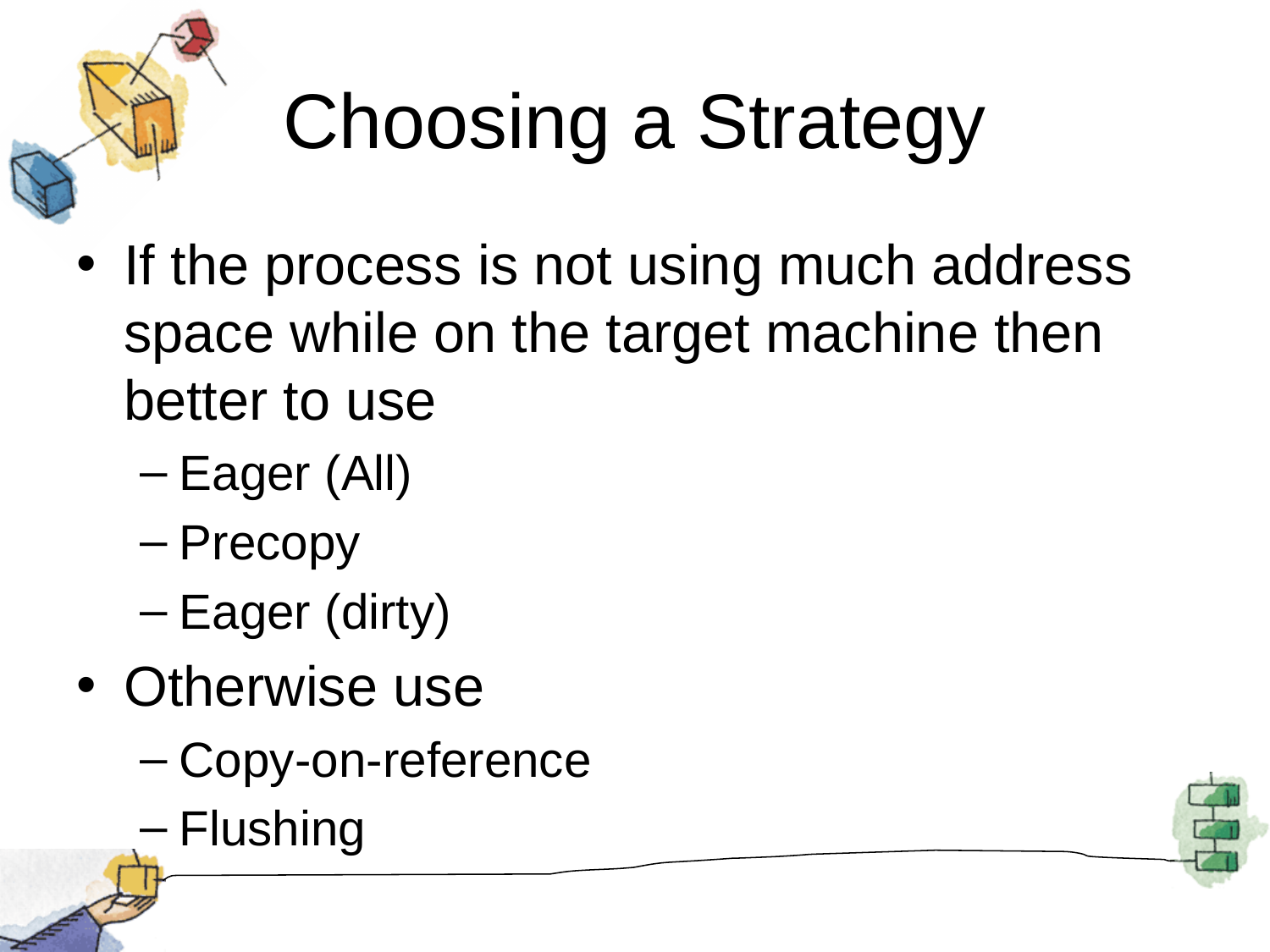

# Choosing a Strategy
If the process is not using much address space while on the target machine then better to use
Eager (All)
Precopy
Eager (dirty)
Otherwise use
Copy-on-reference
Flushing